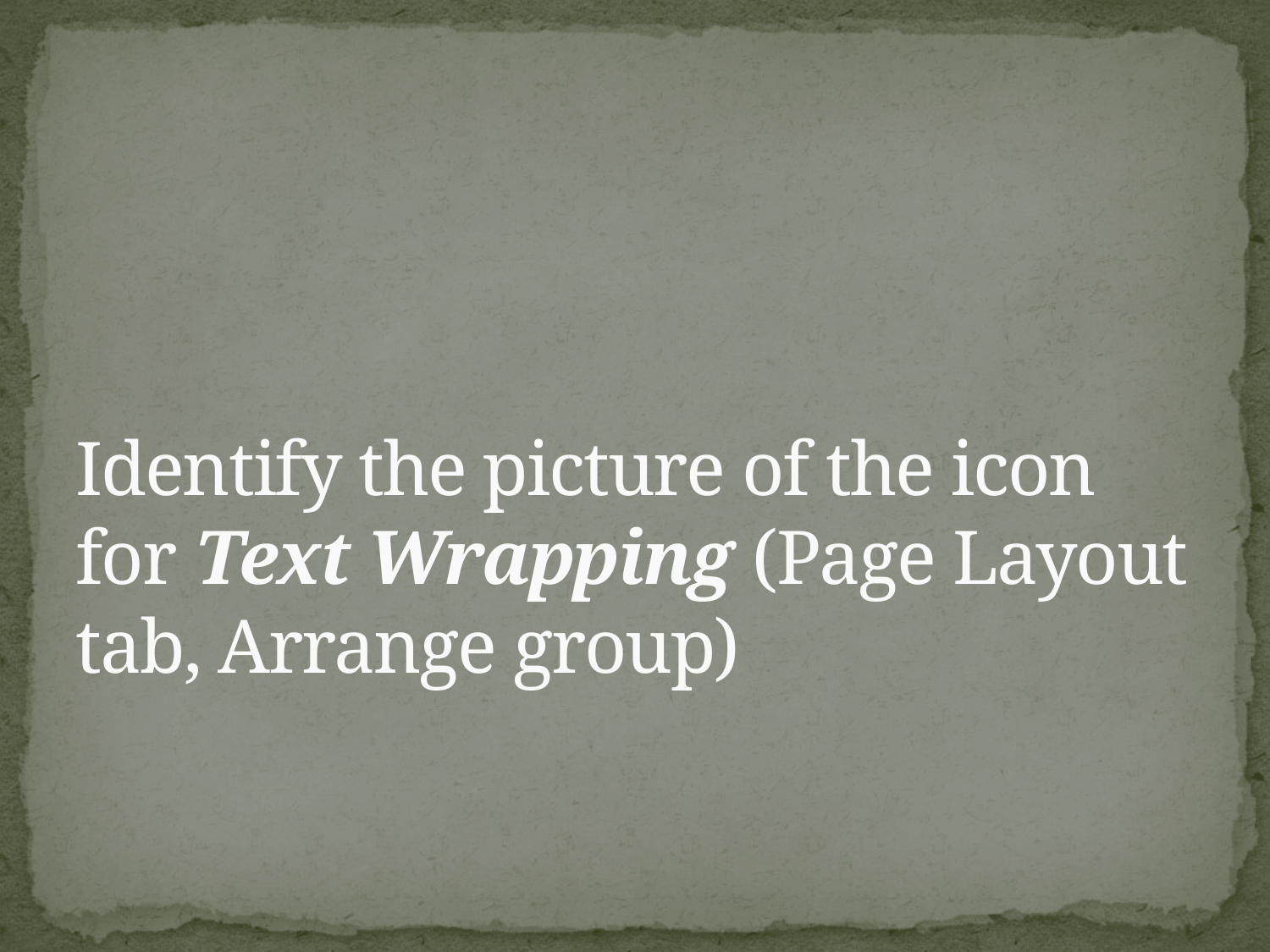

# Identify the picture of the icon for Text Wrapping (Page Layout tab, Arrange group)